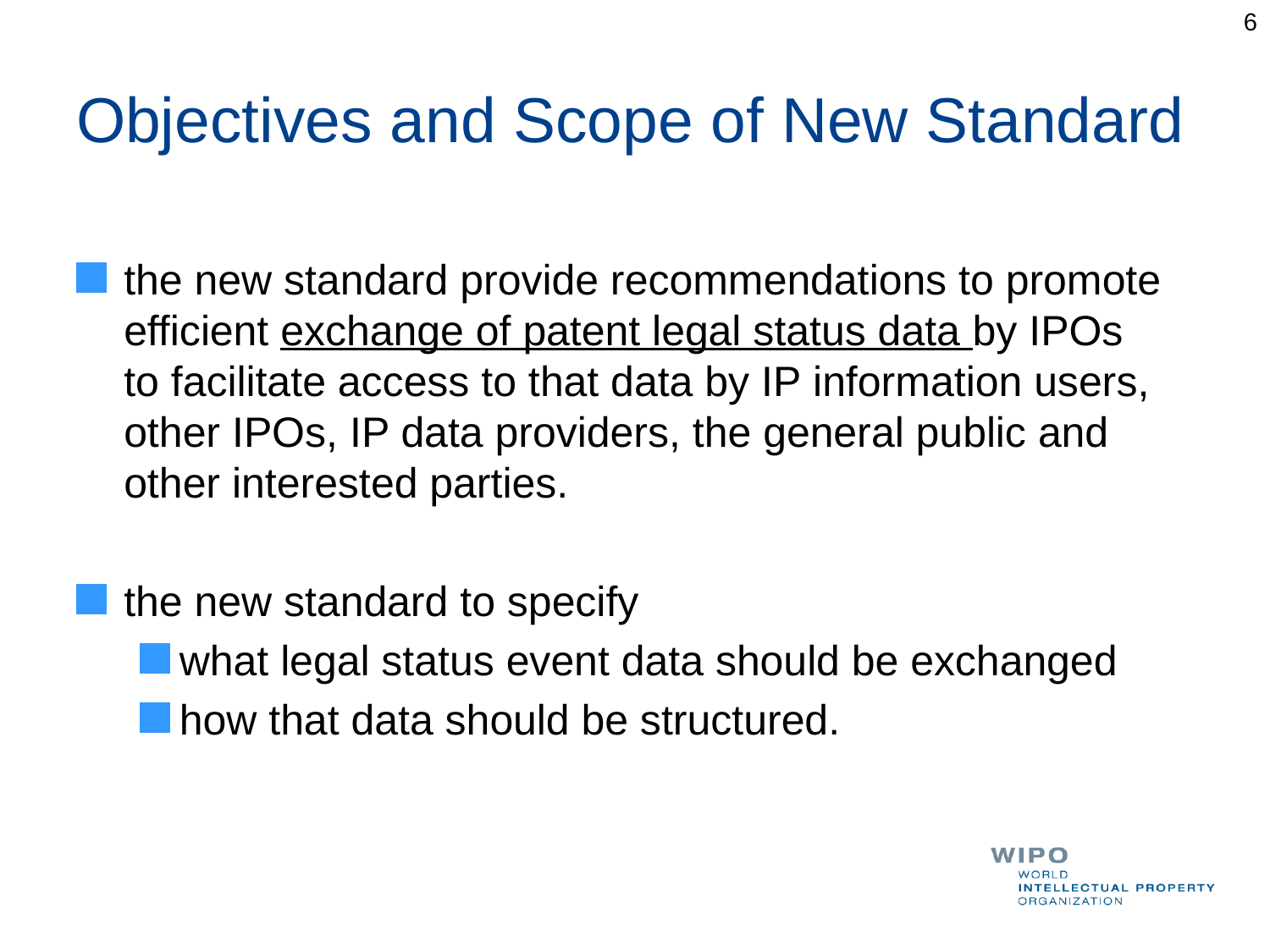

6
# Objectives and Scope of New Standard
the new standard provide recommendations to promote efficient exchange of patent legal status data by IPOs   to facilitate access to that data by IP information users, other IPOs, IP data providers, the general public and other interested parties.

the new standard to specify
what legal status event data should be exchanged
how that data should be structured.